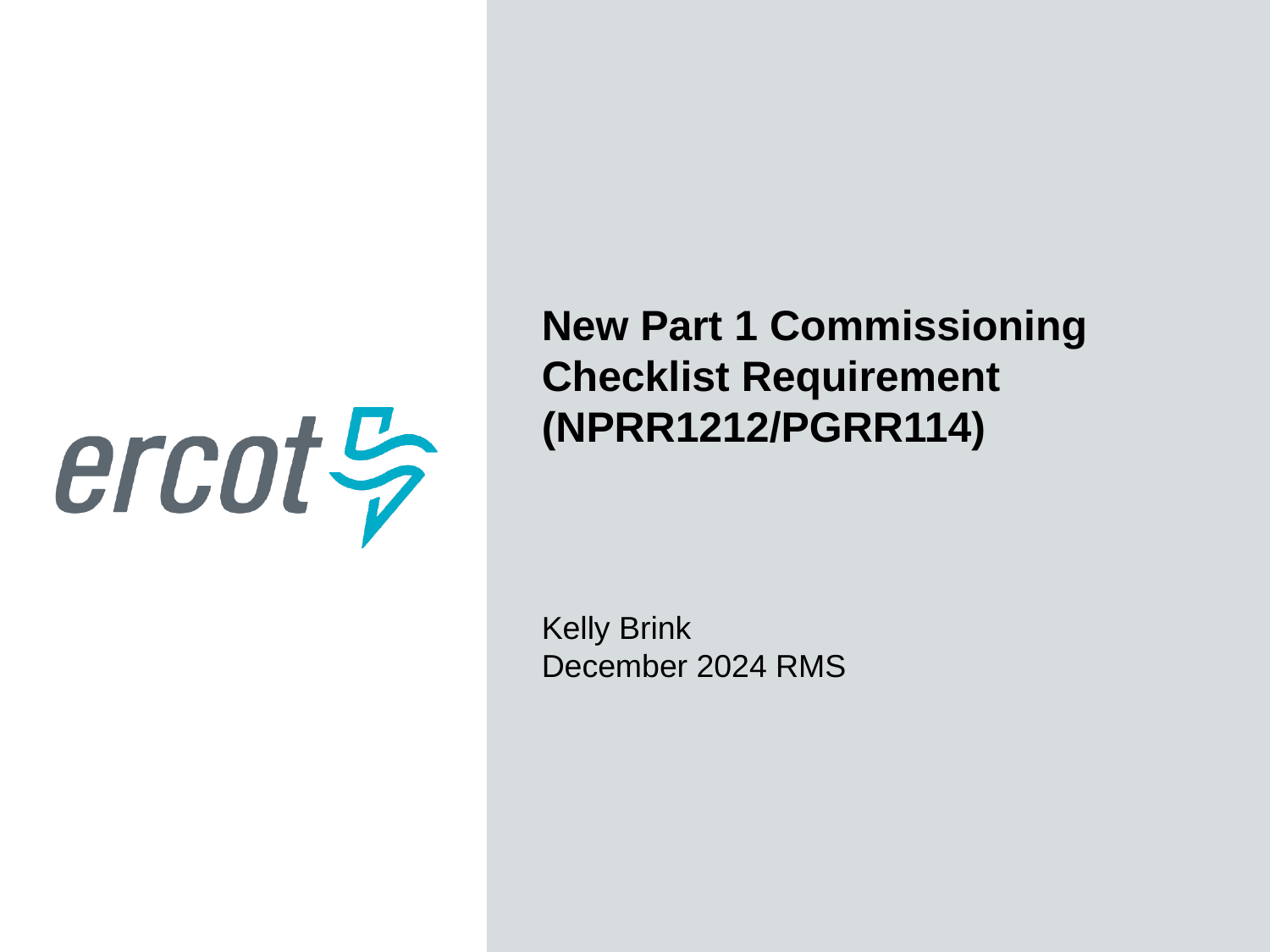

New Part 1 Commissioning
Checklist Requirement
(NPRR1212/PGRR114)

Kelly Brink
December 2024 RMS